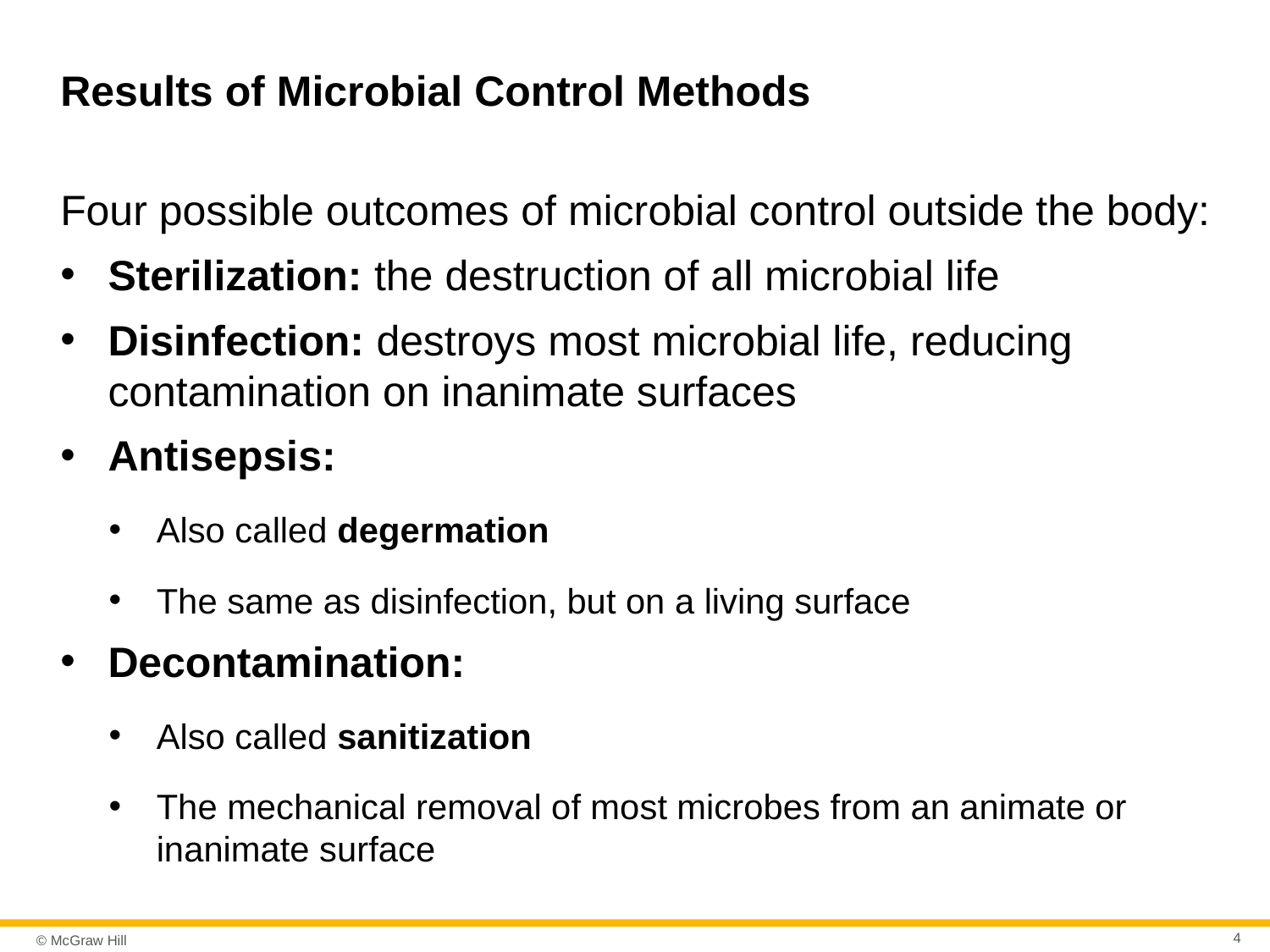

# Results of Microbial Control Methods
Four possible outcomes of microbial control outside the body:
Sterilization: the destruction of all microbial life
Disinfection: destroys most microbial life, reducing contamination on inanimate surfaces
Antisepsis:
Also called degermation
The same as disinfection, but on a living surface
Decontamination:
Also called sanitization
The mechanical removal of most microbes from an animate or inanimate surface